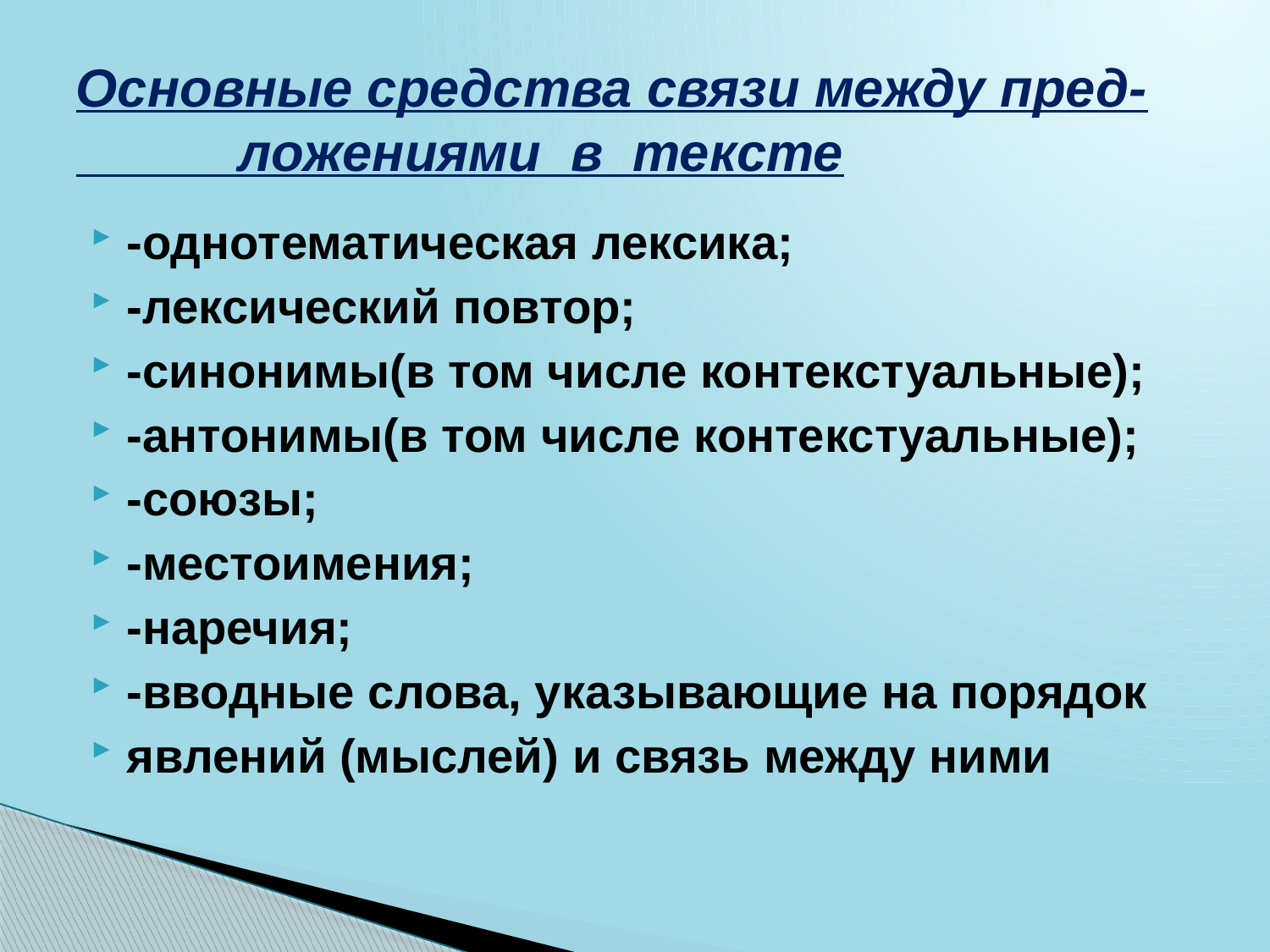

# Основные средства связи между пред- ложениями  в  тексте
-однотематическая лексика;
-лексический повтор;
-синонимы(в том числе контекстуальные);
-антонимы(в том числе контекстуальные);
-союзы;
-местоимения;
-наречия;
-вводные слова, указывающие на порядок
явлений (мыслей) и связь между ними